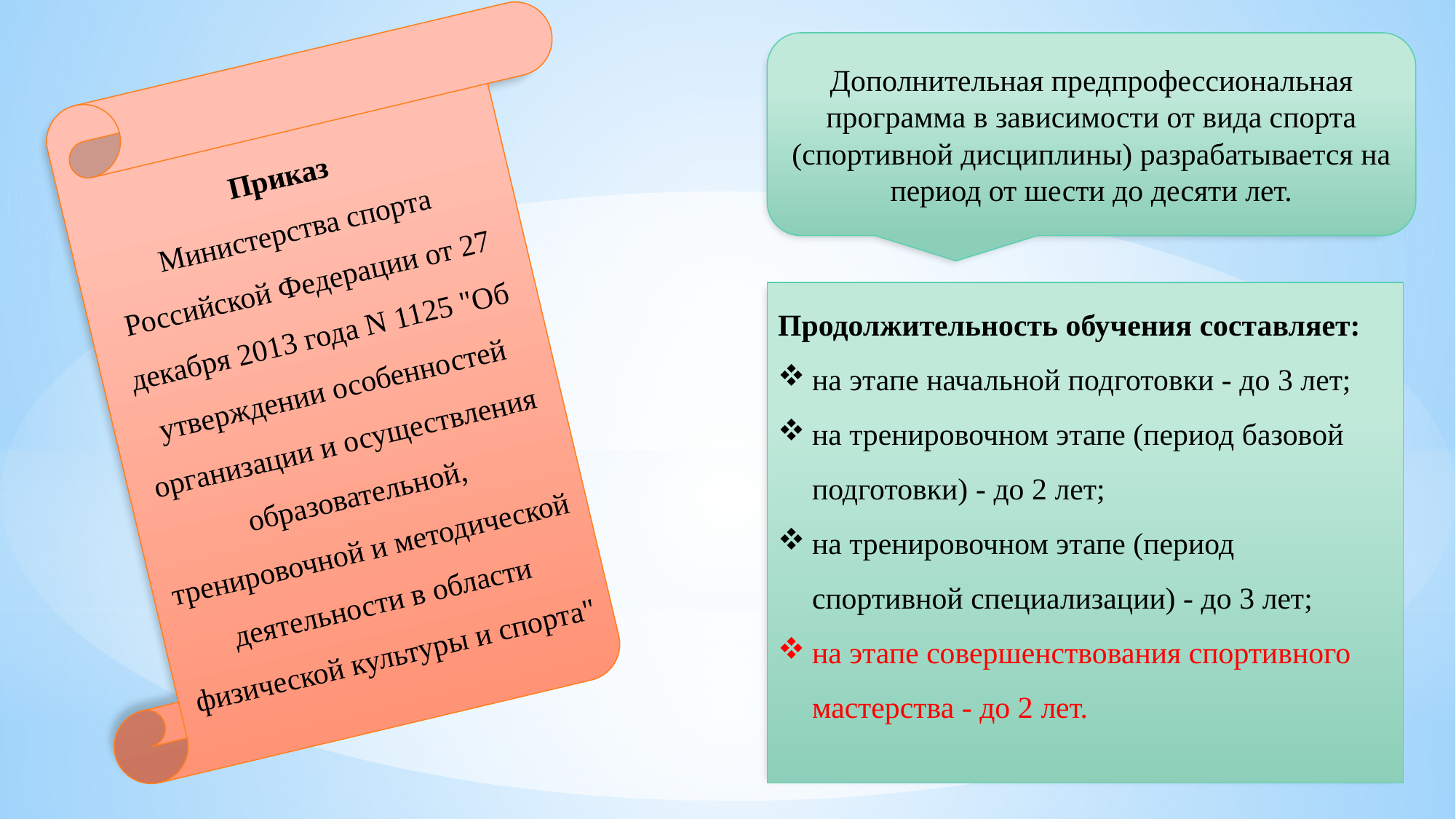

Дополнительная предпрофессиональная программа в зависимости от вида спорта (спортивной дисциплины) разрабатывается на период от шести до десяти лет.
Приказ
Министерства спорта Российской Федерации от 27 декабря 2013 года N 1125 "Об утверждении особенностей организации и осуществления образовательной, тренировочной и методической деятельности в области физической культуры и спорта"
Продолжительность обучения составляет:
на этапе начальной подготовки - до 3 лет;
на тренировочном этапе (период базовой подготовки) - до 2 лет;
на тренировочном этапе (период спортивной специализации) - до 3 лет;
на этапе совершенствования спортивного мастерства - до 2 лет.